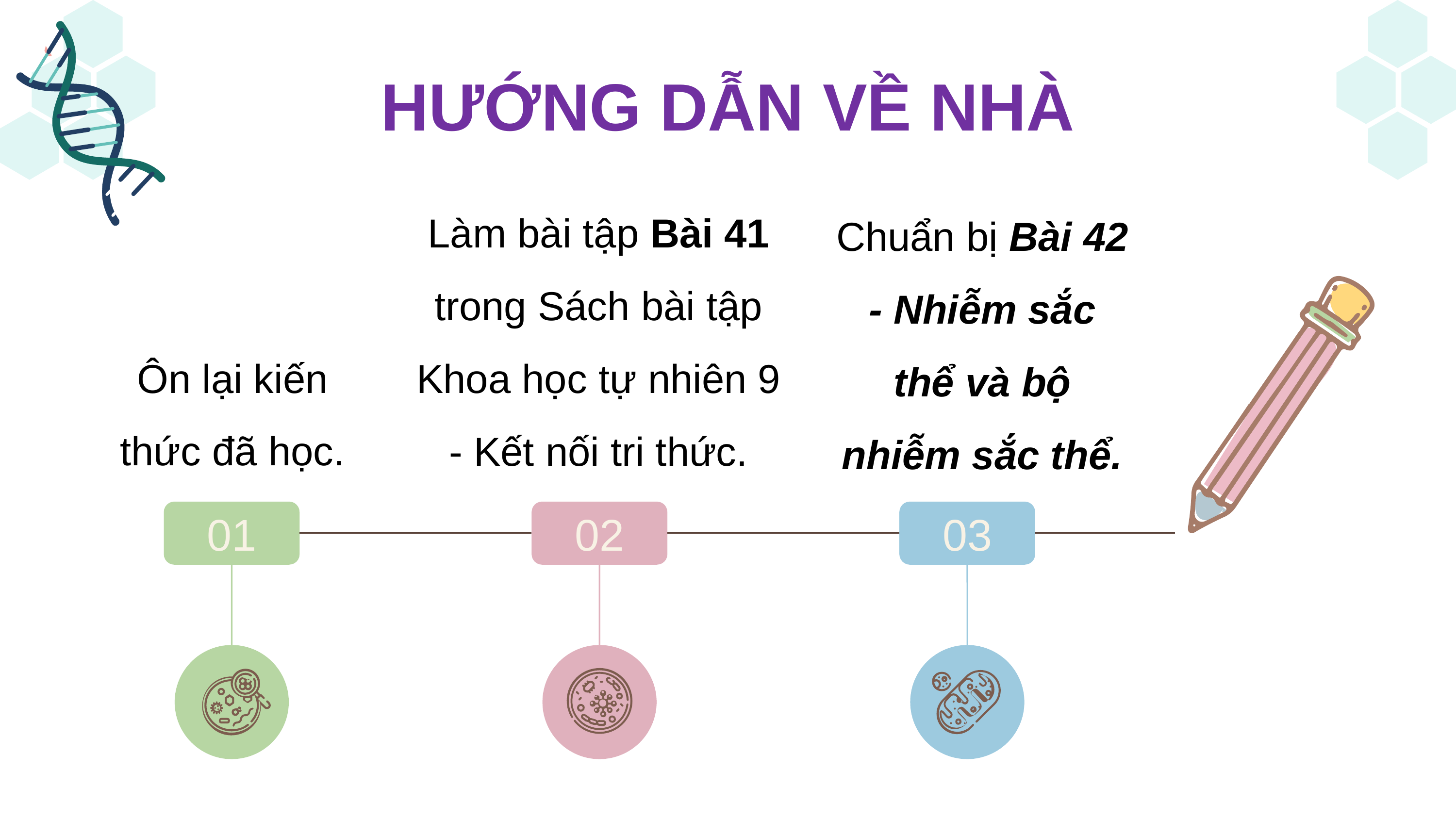

HƯỚNG DẪN VỀ NHÀ

Làm bài tập Bài 41 trong Sách bài tập Khoa học tự nhiên 9 - Kết nối tri thức.
Chuẩn bị Bài 42 - Nhiễm sắc thể và bộ nhiễm sắc thể.

01
02
03

Ôn lại kiến thức đã học.